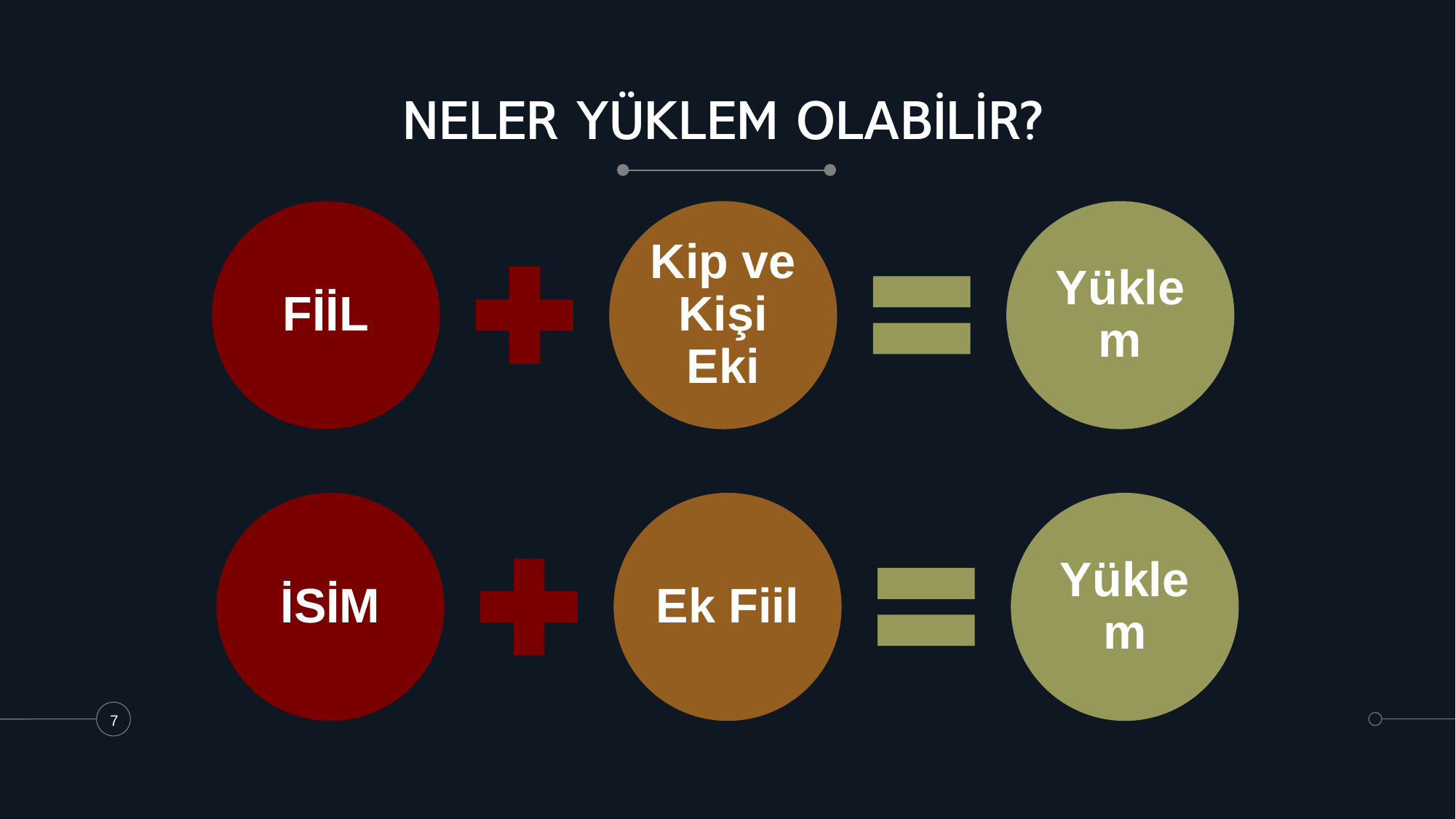

FİİL

Kip ve Kişi Eki

Yüklem
# NELER YÜKLEM OLABİLİR?
İSİM

Ek Fiil

Yüklem
7